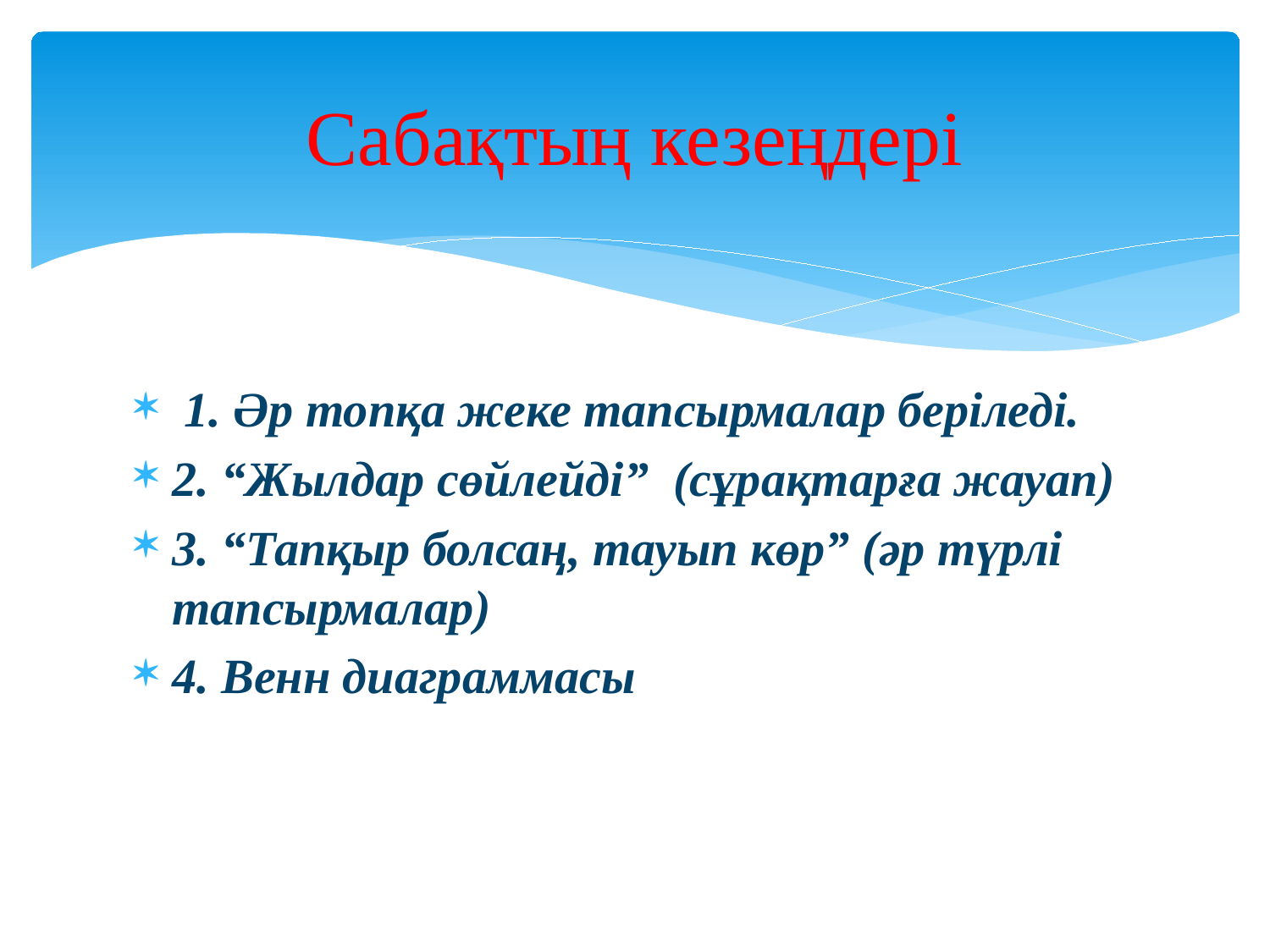

# Сабақтың кезеңдері
 1. Әр топқа жеке тапсырмалар беріледі.
2. “Жылдар сөйлейді”  (сұрақтарға жауап)
3. “Тапқыр болсаң, тауып көр” (әр түрлі тапсырмалар)
4. Венн диаграммасы